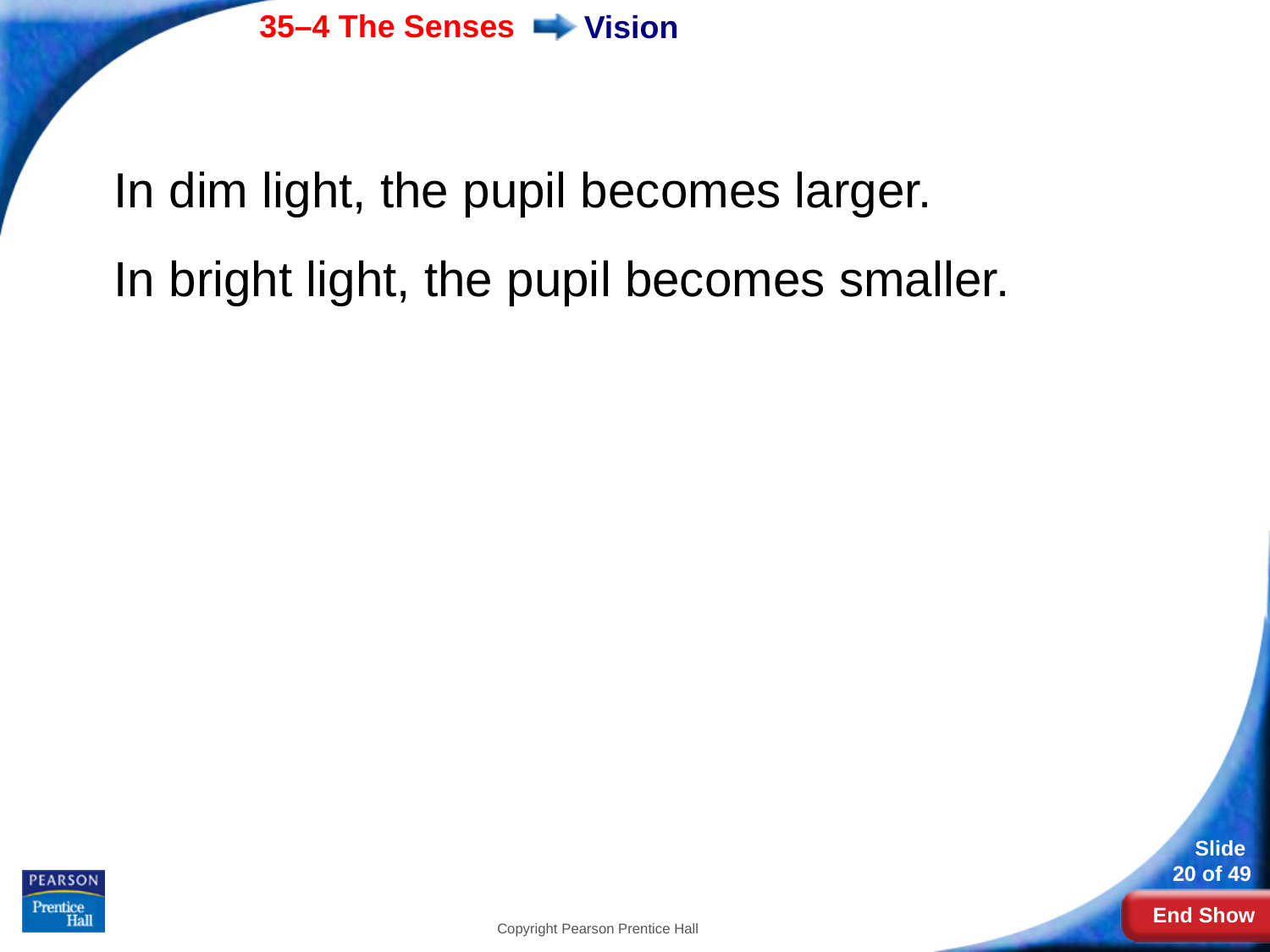

# Vision
In dim light, the pupil becomes larger.
In bright light, the pupil becomes smaller.

Copyright Pearson Prentice Hall